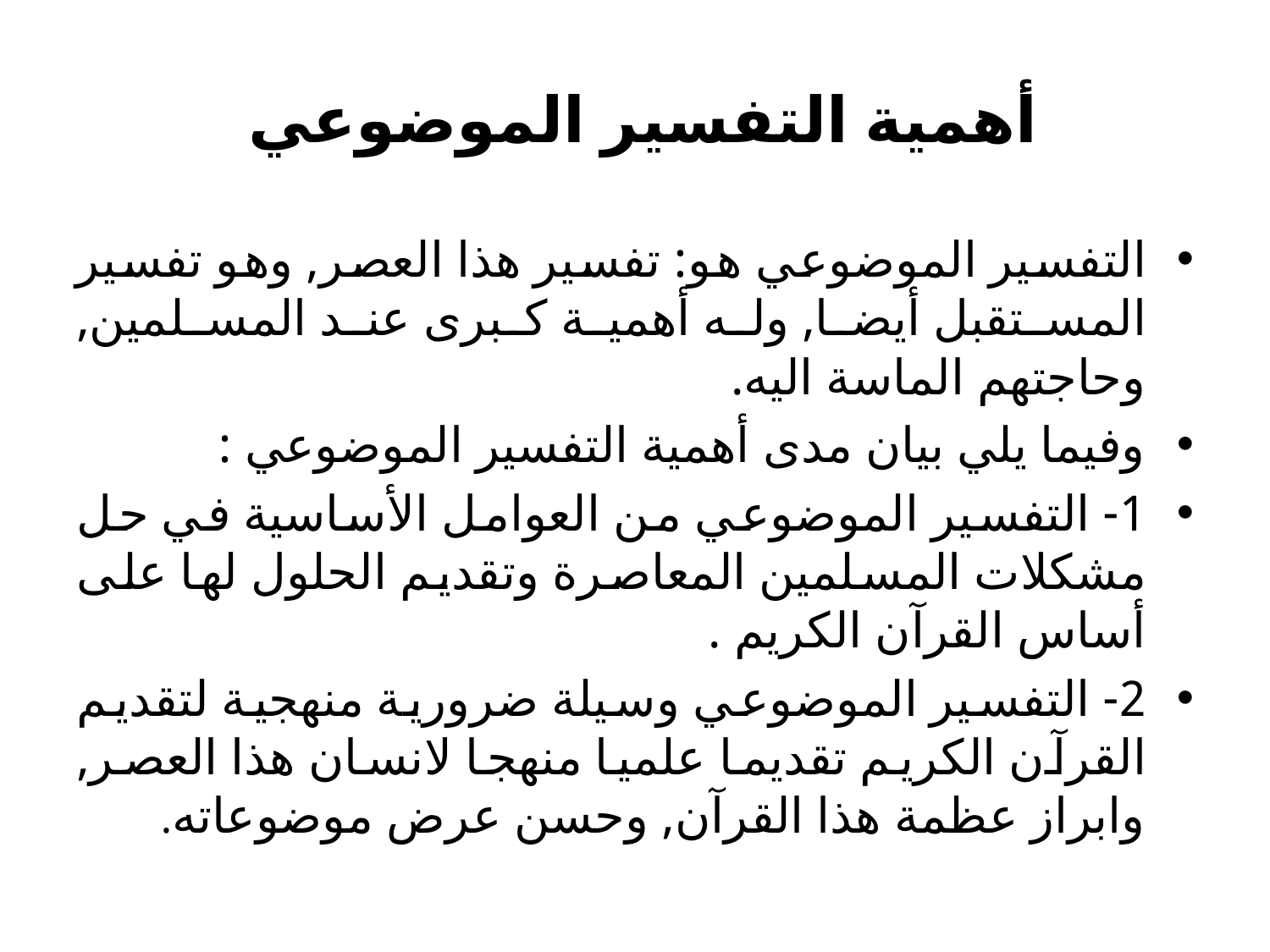

# أهمية التفسير الموضوعي
التفسير الموضوعي هو: تفسير هذا العصر, وهو تفسير المستقبل أيضا, وله أهمية كبرى عند المسلمين, وحاجتهم الماسة اليه.
وفيما يلي بيان مدى أهمية التفسير الموضوعي :
1- التفسير الموضوعي من العوامل الأساسية في حل مشكلات المسلمين المعاصرة وتقديم الحلول لها على أساس القرآن الكريم .
2- التفسير الموضوعي وسيلة ضرورية منهجية لتقديم القرآن الكريم تقديما علميا منهجا لانسان هذا العصر, وابراز عظمة هذا القرآن, وحسن عرض موضوعاته.